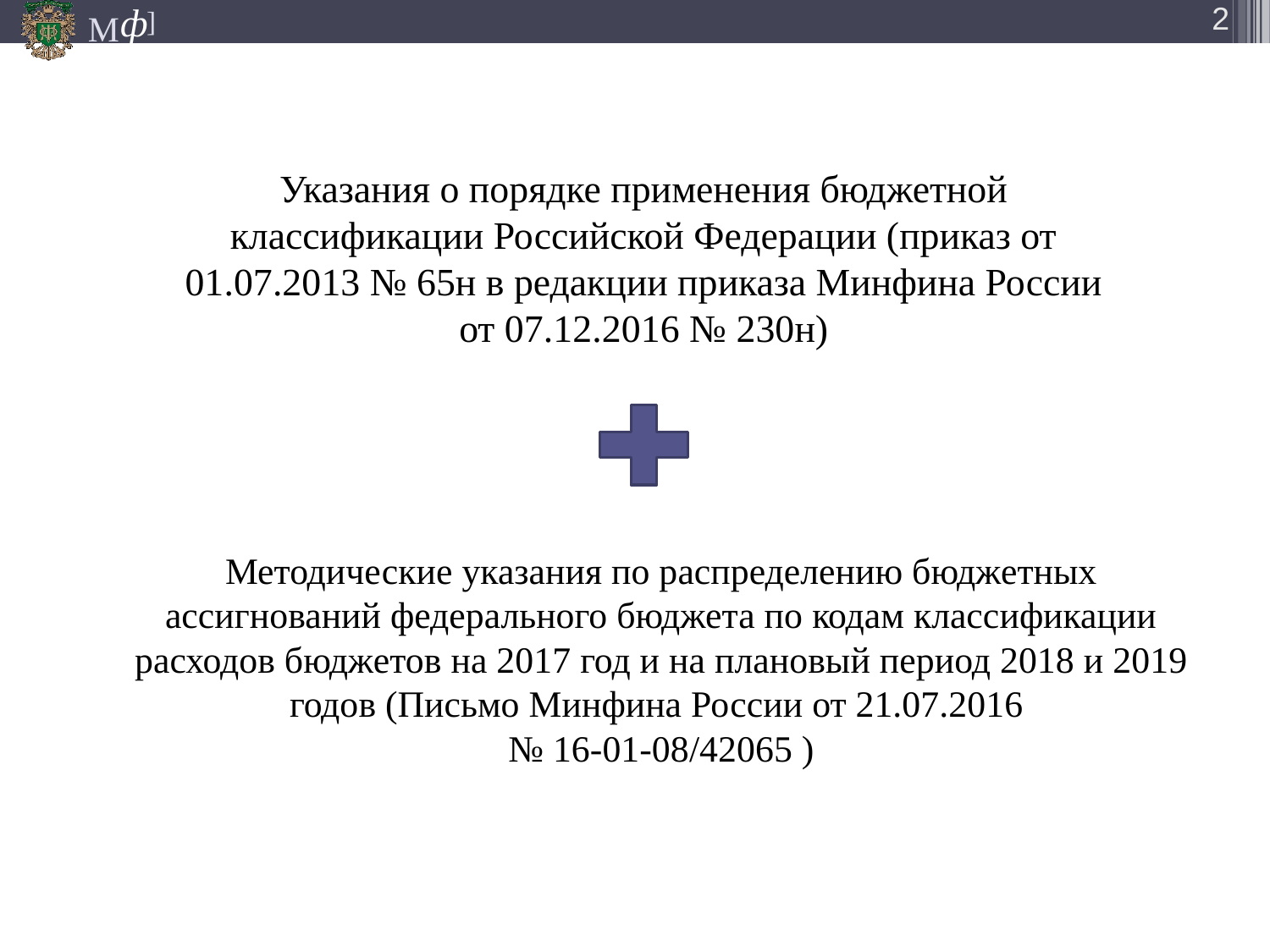

2
Указания о порядке применения бюджетной классификации Российской Федерации (приказ от 01.07.2013 № 65н в редакции приказа Минфина России от 07.12.2016 № 230н)

Методические указания по распределению бюджетных ассигнований федерального бюджета по кодам классификации расходов бюджетов на 2017 год и на плановый период 2018 и 2019 годов (Письмо Минфина России от 21.07.2016
№ 16-01-08/42065 )